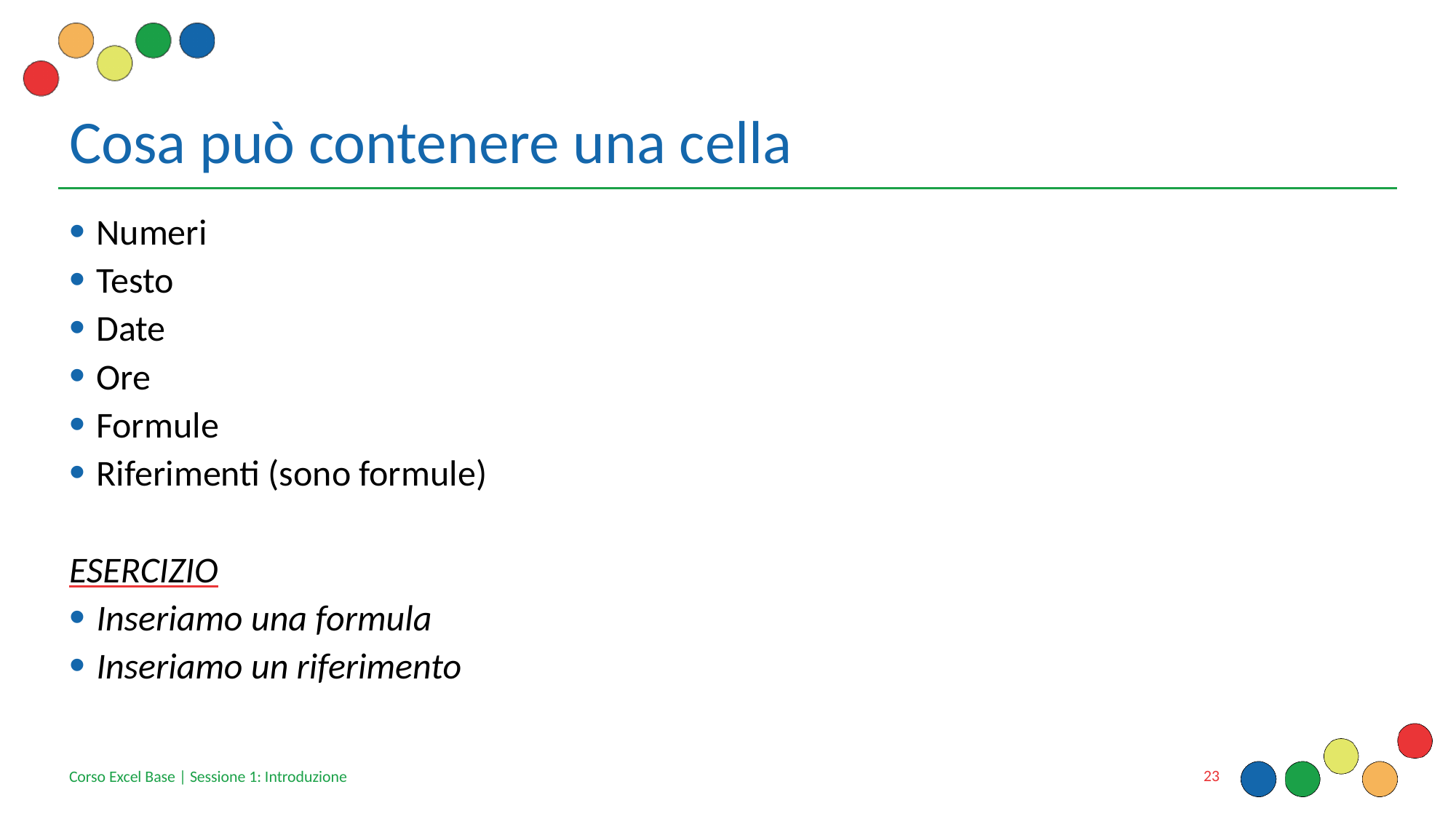

# Cosa può contenere una cella
Numeri
Testo
Date
Ore
Formule
Riferimenti (sono formule)

ESERCIZIO
Inseriamo una formula
Inseriamo un riferimento
23
Corso Excel Base | Sessione 1: Introduzione